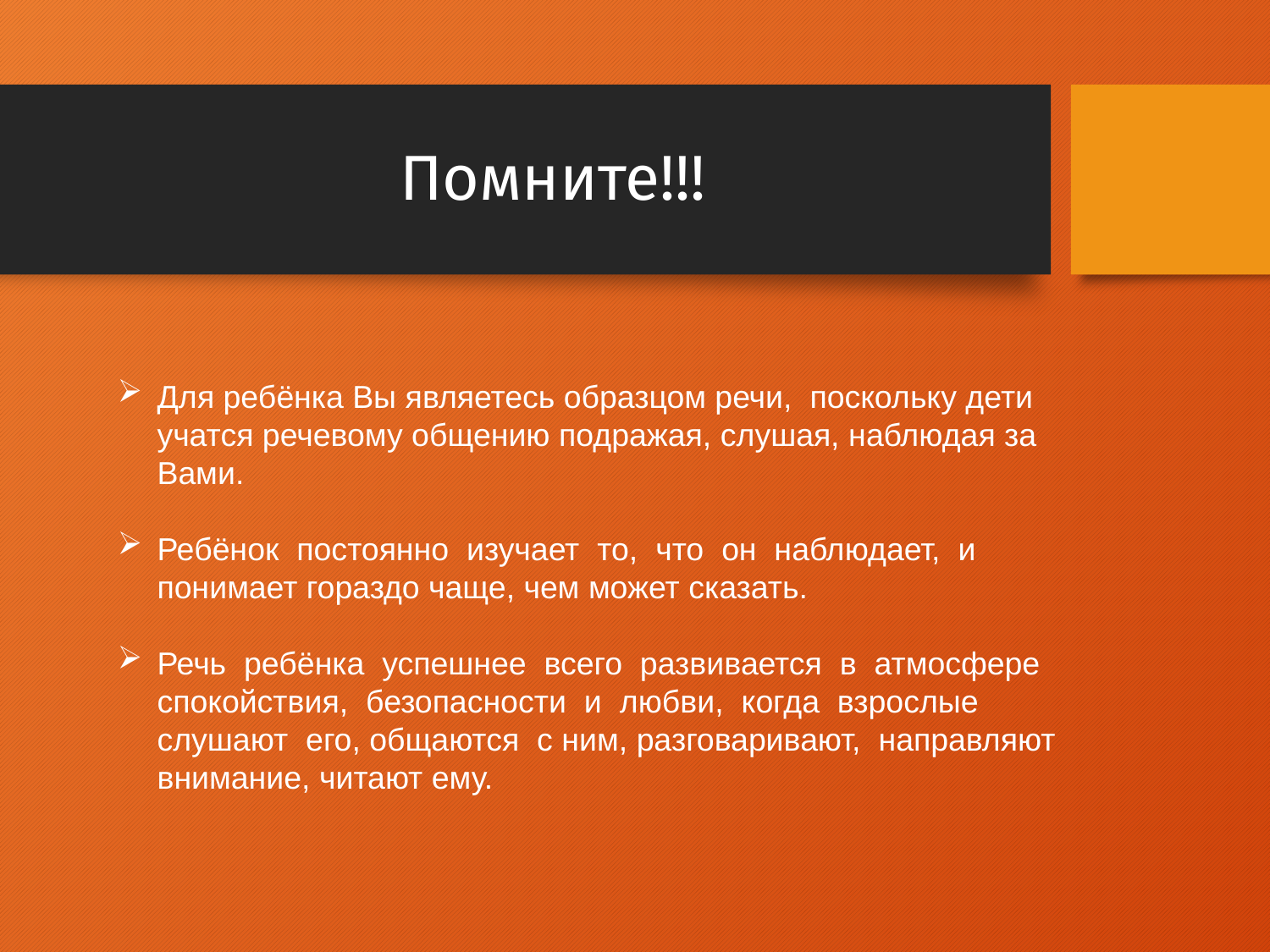

# Помните!!!

Для ребёнка Вы являетесь образцом речи,  поскольку дети  учатся речевому общению подражая, слушая, наблюдая за Вами.

Ребёнок  постоянно  изучает  то,  что  он  наблюдает,  и понимает гораздо чаще, чем может сказать.

Речь  ребёнка  успешнее  всего  развивается  в  атмосфере спокойствия,  безопасности  и  любви,  когда  взрослые  слушают  его, общаются  с ним, разговаривают,  направляют внимание, читают ему.